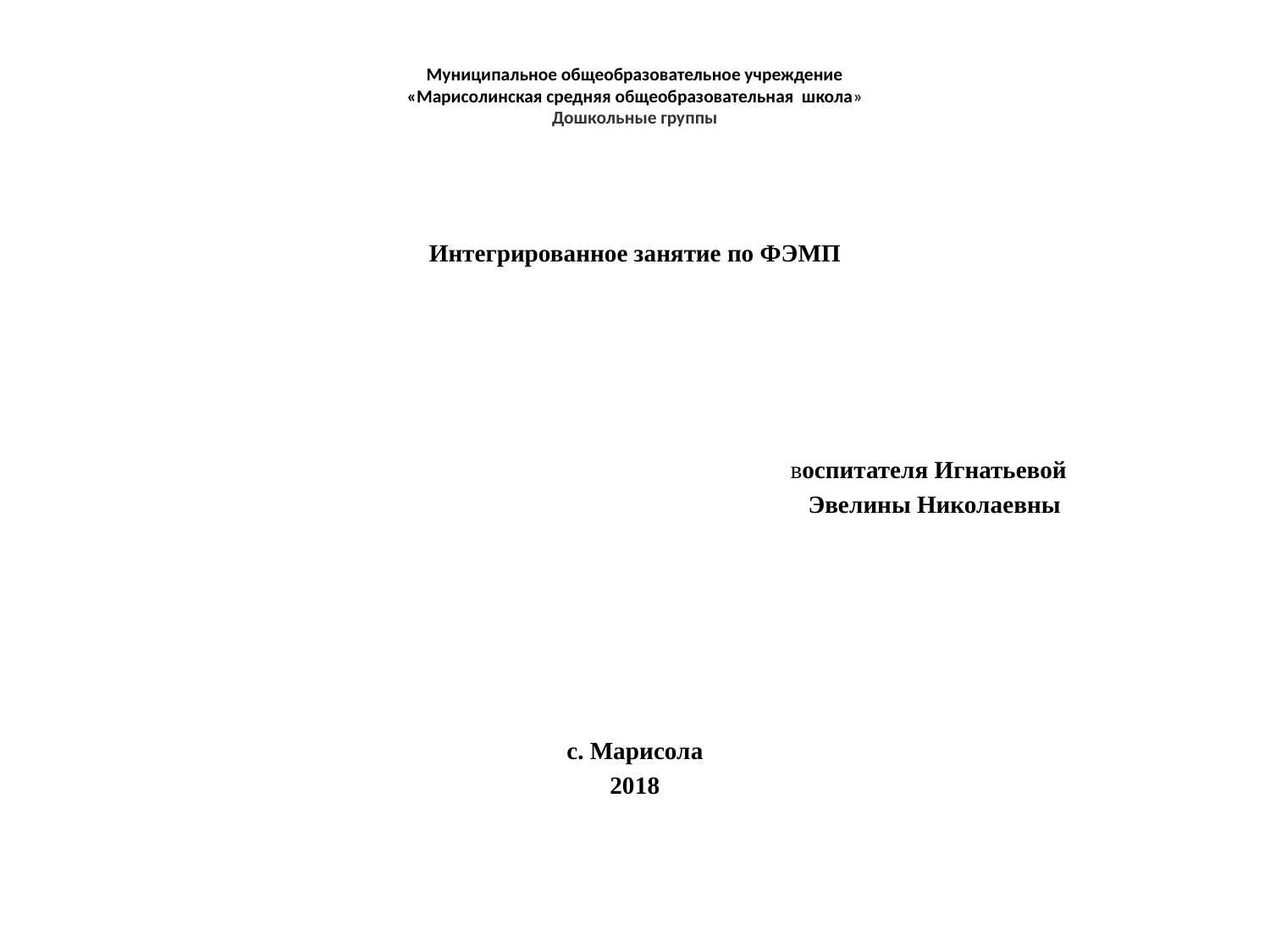

# Муниципальное общеобразовательное учреждение «Марисолинская средняя общеобразовательная  школа» Дошкольные группы

Интегрированное занятие по ФЭМП

 воспитателя Игнатьевой
Эвелины Николаевны

с. Марисола
2018